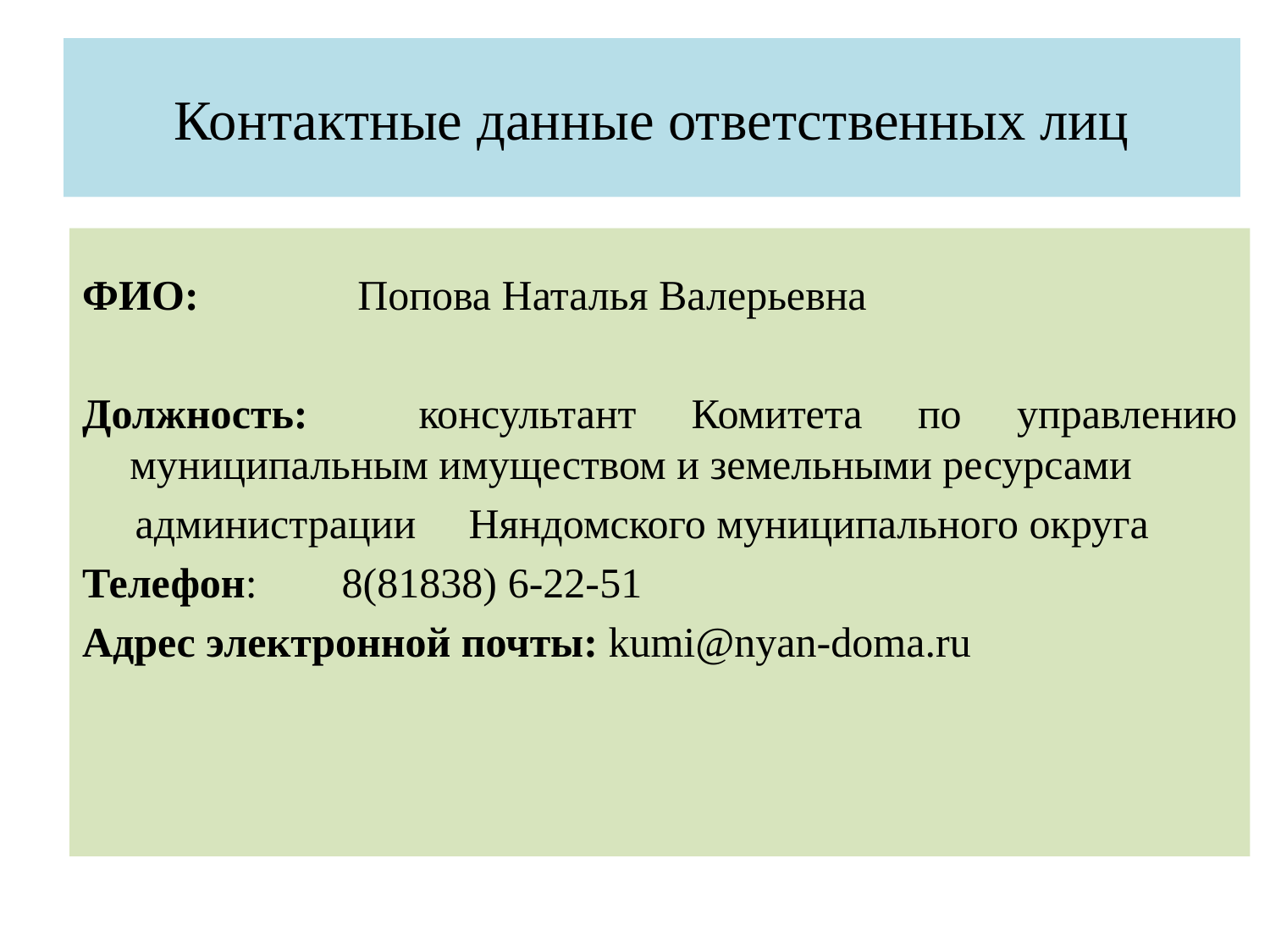

# Контактные данные ответственных лиц

ФИО:               Попова Наталья Валерьевна

Должность:  консультант Комитета по управлению муниципальным имуществом и земельными ресурсами
     администрации     Няндомского муниципального округа
Телефон:        8(81838) 6-22-51
Адрес электронной почты: kumi@nyan-doma.ru